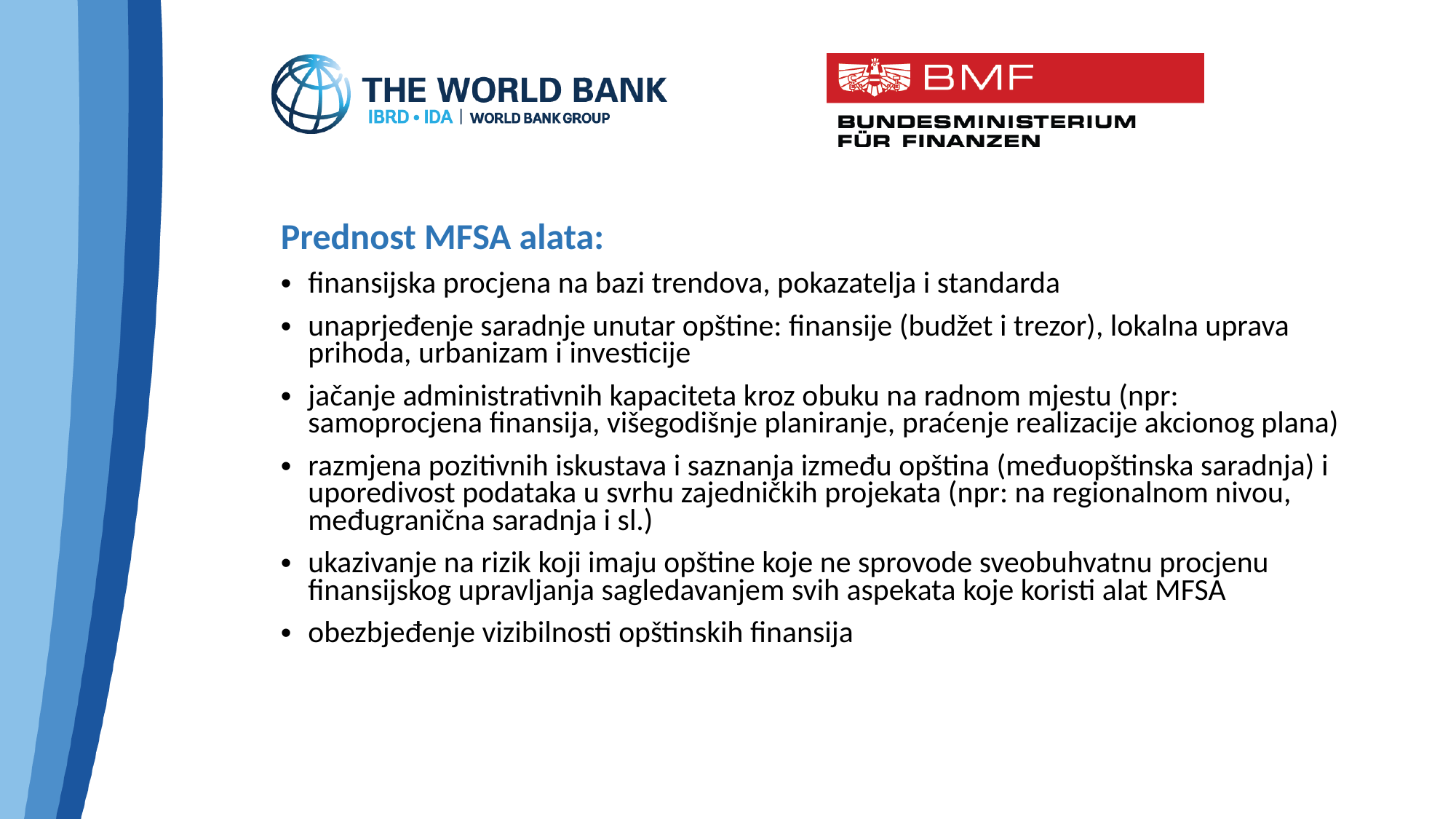

Prednost MFSA alata:
finansijska procjena na bazi trendova, pokazatelja i standarda
unaprjeđenje saradnje unutar opštine: finansije (budžet i trezor), lokalna uprava prihoda, urbanizam i investicije
jačanje administrativnih kapaciteta kroz obuku na radnom mjestu (npr: samoprocjena finansija, višegodišnje planiranje, praćenje realizacije akcionog plana)
razmjena pozitivnih iskustava i saznanja između opština (međuopštinska saradnja) i uporedivost podataka u svrhu zajedničkih projekata (npr: na regionalnom nivou, međugranična saradnja i sl.)
ukazivanje na rizik koji imaju opštine koje ne sprovode sveobuhvatnu procjenu finansijskog upravljanja sagledavanjem svih aspekata koje koristi alat MFSA
obezbjeđenje vizibilnosti opštinskih finansija